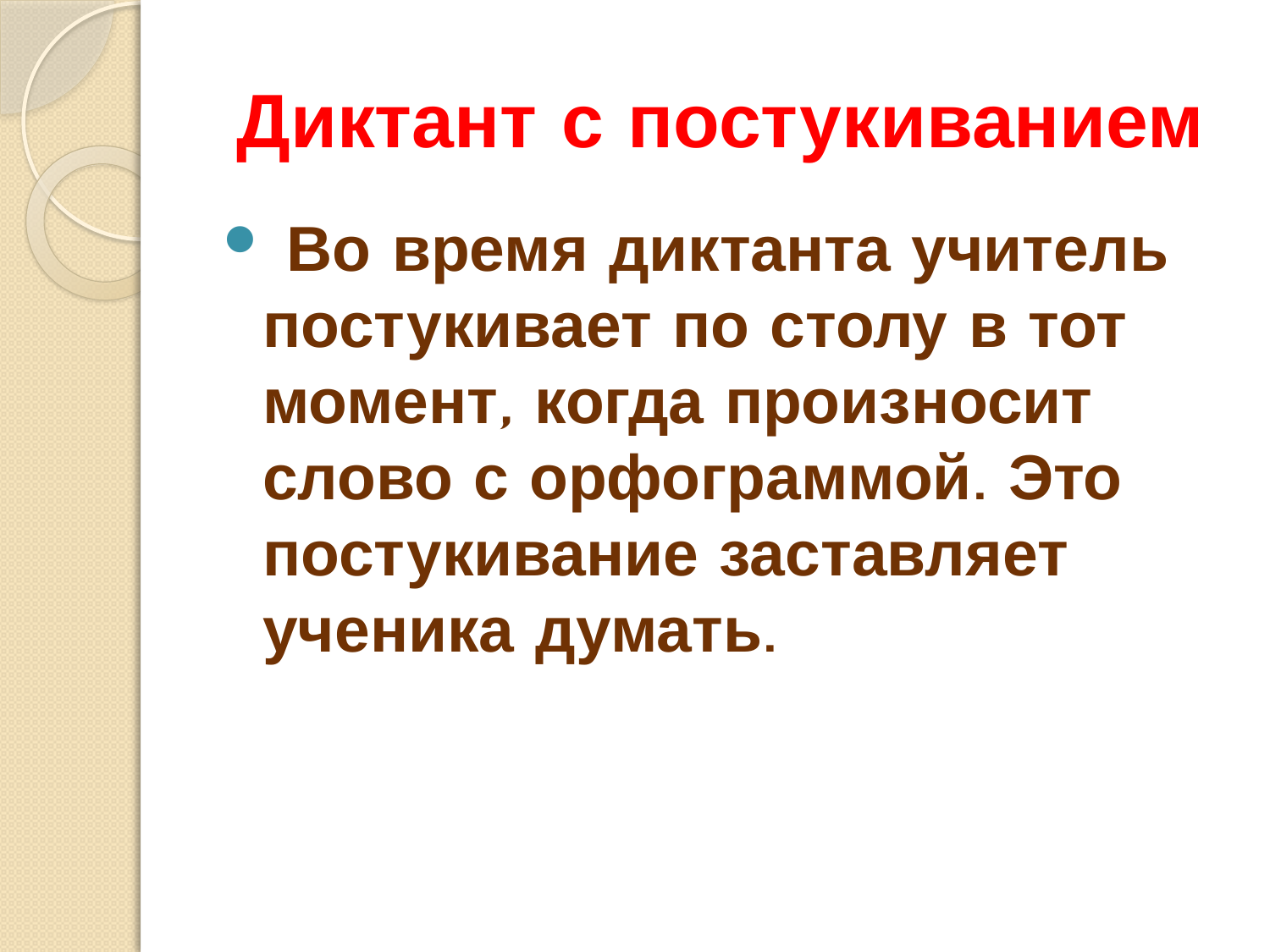

# Диктант с постукиванием
 Во время диктанта учитель постукивает по столу в тот момент, когда произносит слово с орфограммой. Это постукивание заставляет ученика думать.